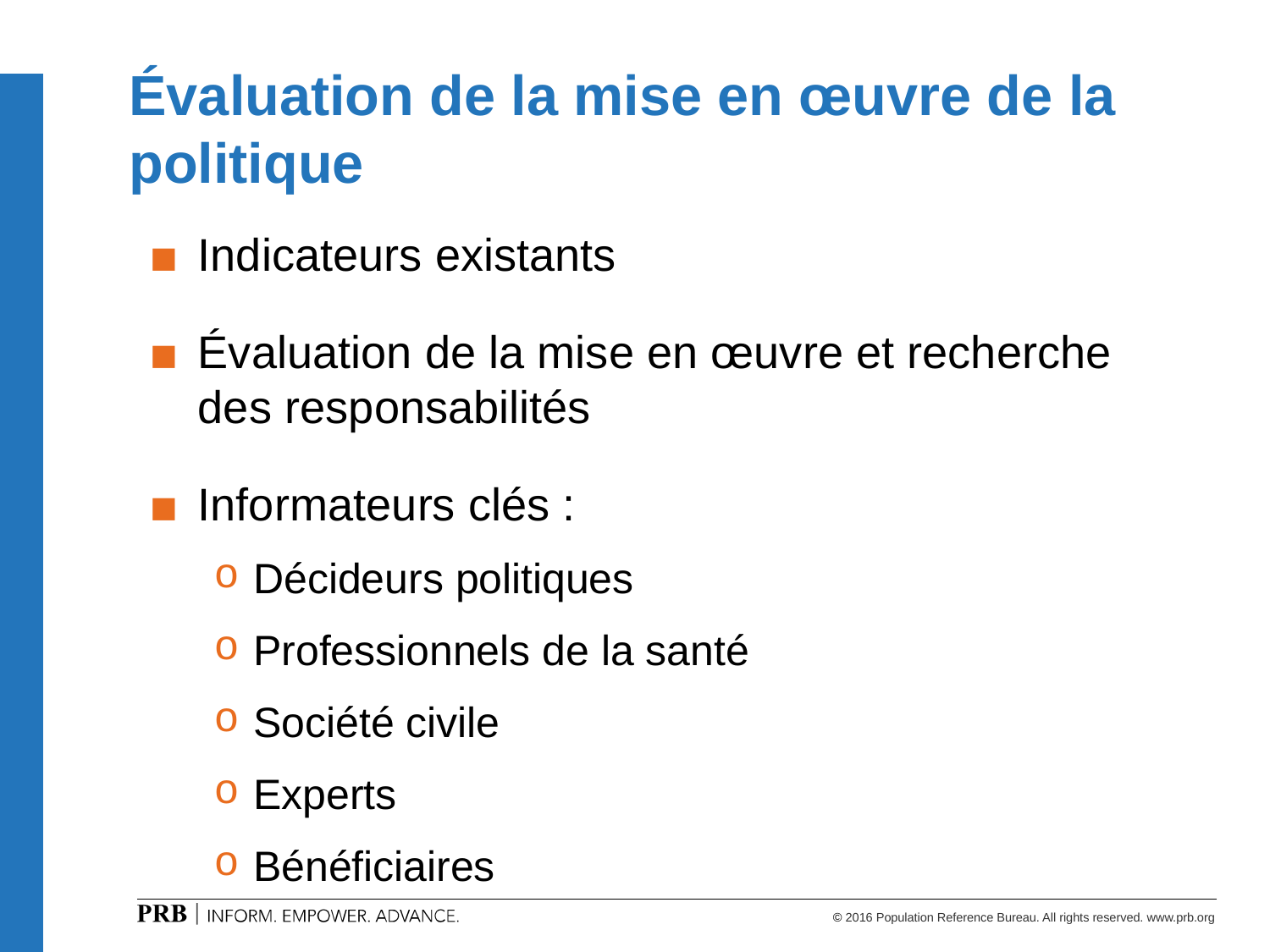

# Évaluation de la mise en œuvre de la politique
Indicateurs existants
Évaluation de la mise en œuvre et recherche des responsabilités
Informateurs clés :
Décideurs politiques
Professionnels de la santé
Société civile
Experts
Bénéficiaires